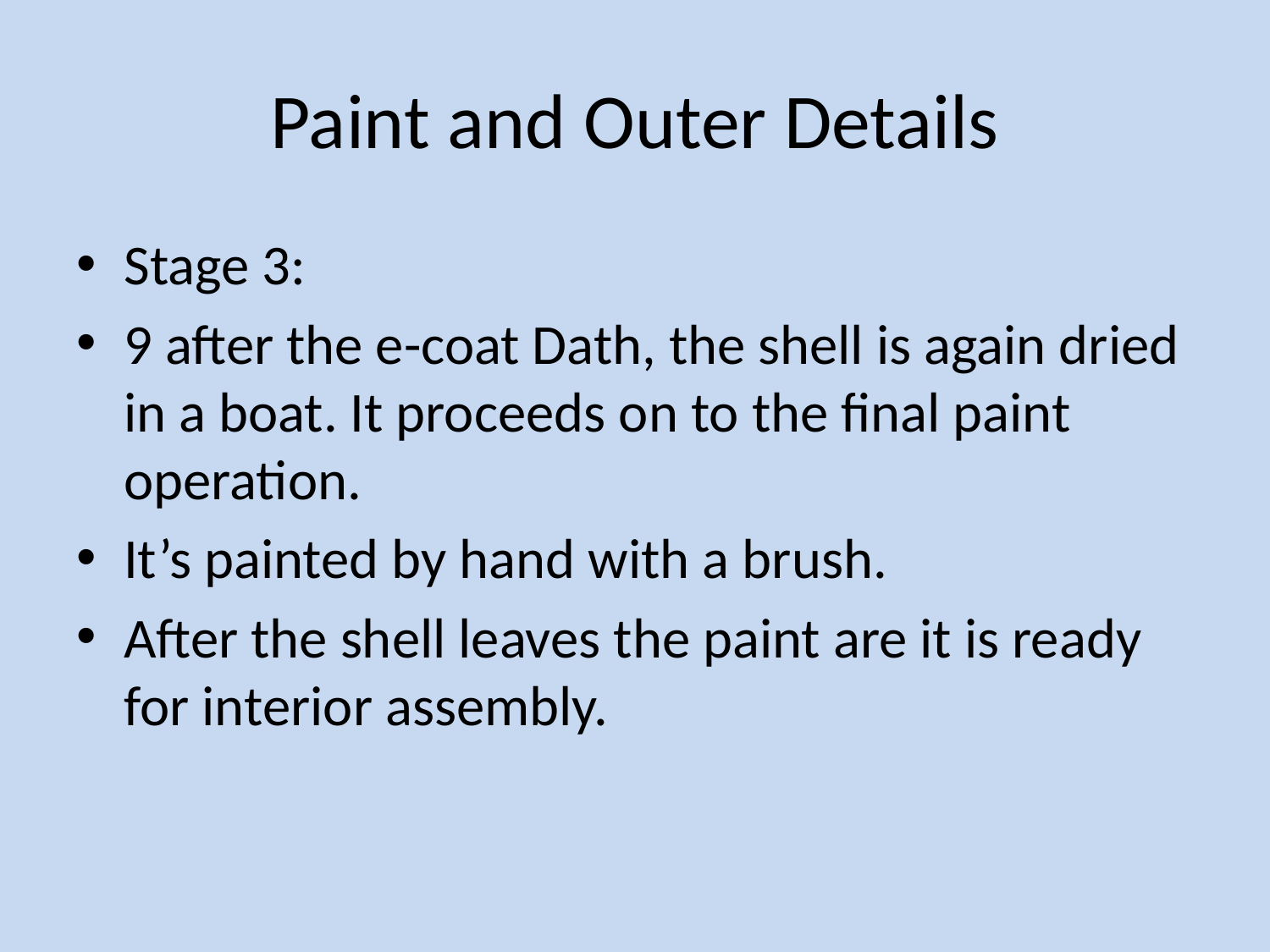

# Paint and Outer Details
Stage 3:
9 after the e-coat Dath, the shell is again dried in a boat. It proceeds on to the final paint operation.
It’s painted by hand with a brush.
After the shell leaves the paint are it is ready for interior assembly.